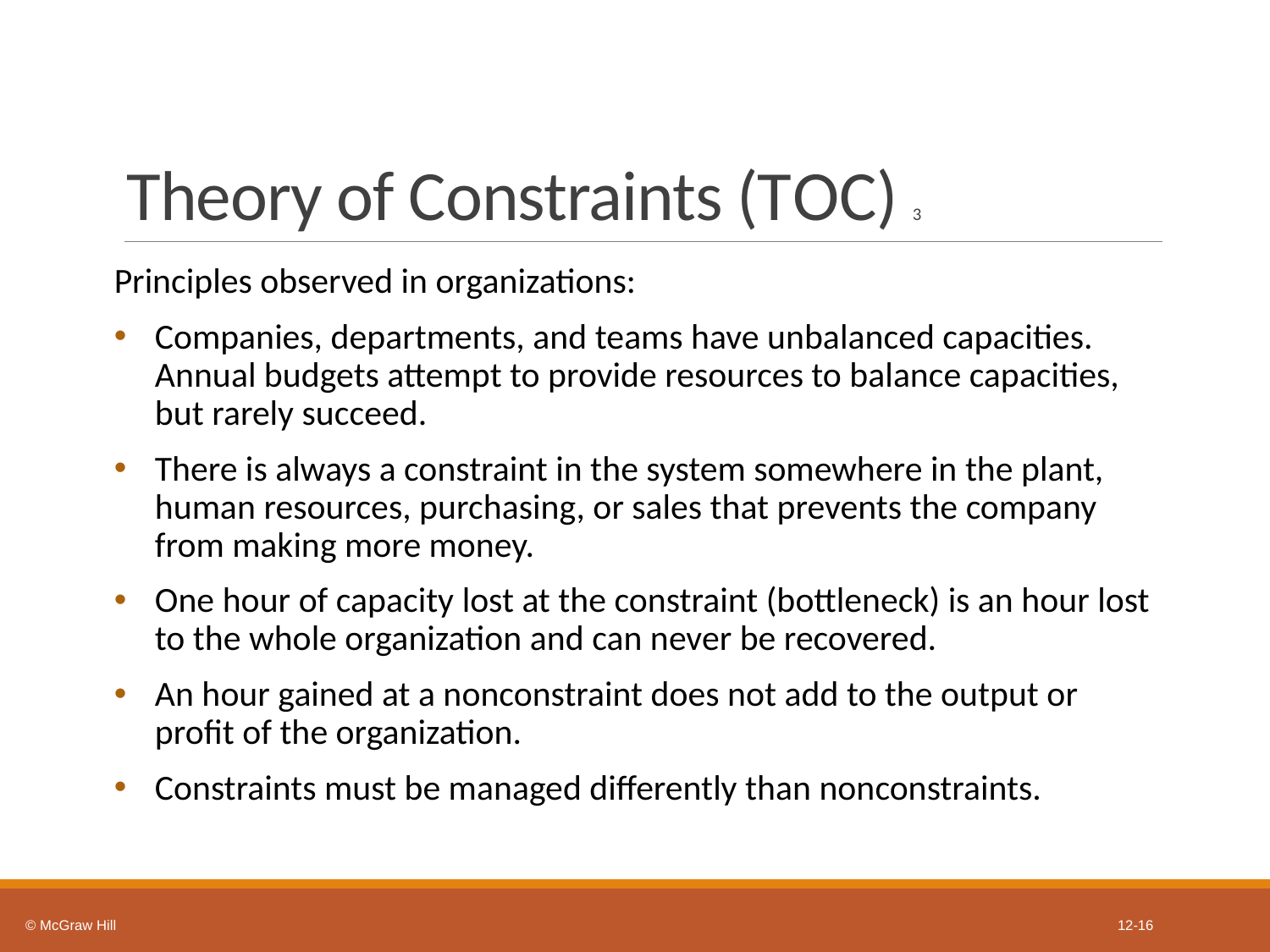

# Theory of Constraints (T O C) 3
Principles observed in organizations:
Companies, departments, and teams have unbalanced capacities. Annual budgets attempt to provide resources to balance capacities, but rarely succeed.
There is always a constraint in the system somewhere in the plant, human resources, purchasing, or sales that prevents the company from making more money.
One hour of capacity lost at the constraint (bottleneck) is an hour lost to the whole organization and can never be recovered.
An hour gained at a nonconstraint does not add to the output or profit of the organization.
Constraints must be managed differently than nonconstraints.